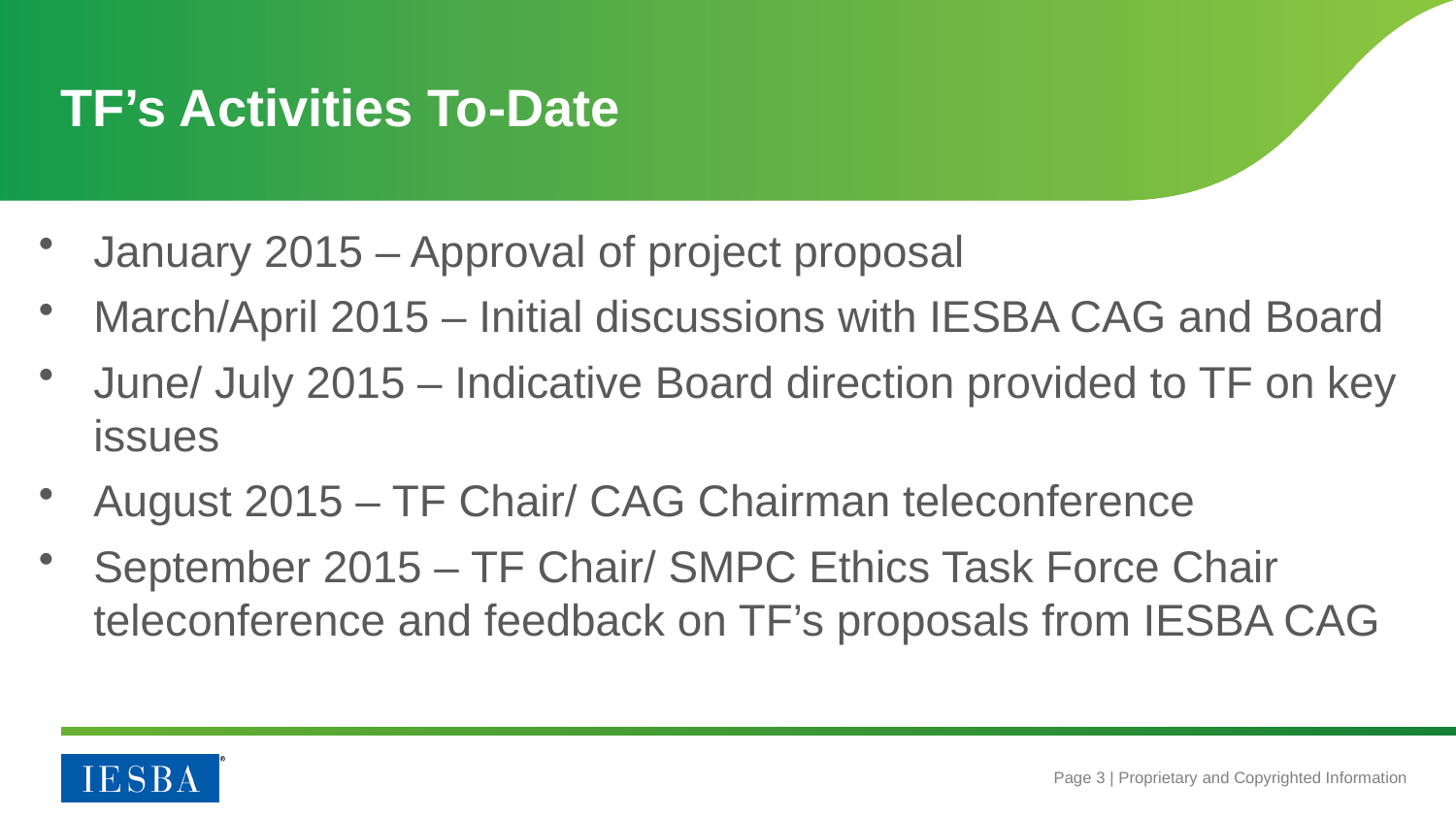

# TF’s Activities To-Date
January 2015 – Approval of project proposal
March/April 2015 – Initial discussions with IESBA CAG and Board
June/ July 2015 – Indicative Board direction provided to TF on key issues
August 2015 – TF Chair/ CAG Chairman teleconference
September 2015 – TF Chair/ SMPC Ethics Task Force Chair teleconference and feedback on TF’s proposals from IESBA CAG